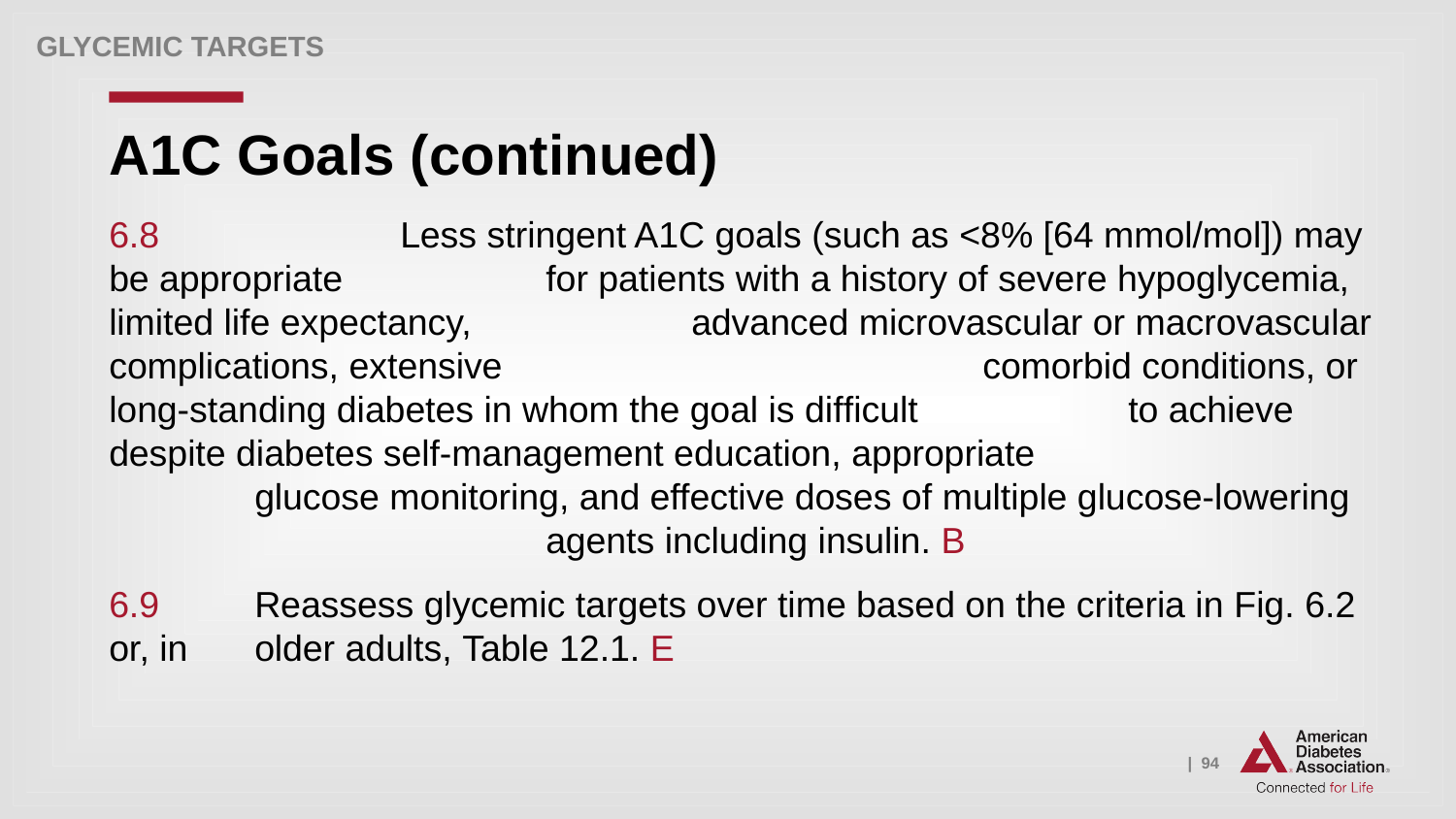

Glycemic targets
# A1C Goals (continued)
6.8 		Less stringent A1C goals (such as <8% [64 mmol/mol]) may be appropriate 		for patients with a history of severe hypoglycemia, limited life expectancy, 		advanced microvascular or macrovascular complications, extensive 				comorbid conditions, or long-standing diabetes in whom the goal is difficult 		to achieve despite diabetes self-management education, appropriate 			glucose monitoring, and effective doses of multiple glucose-lowering 			agents including insulin. B
6.9 	Reassess glycemic targets over time based on the criteria in Fig. 6.2 or, in 	older adults, Table 12.1. E